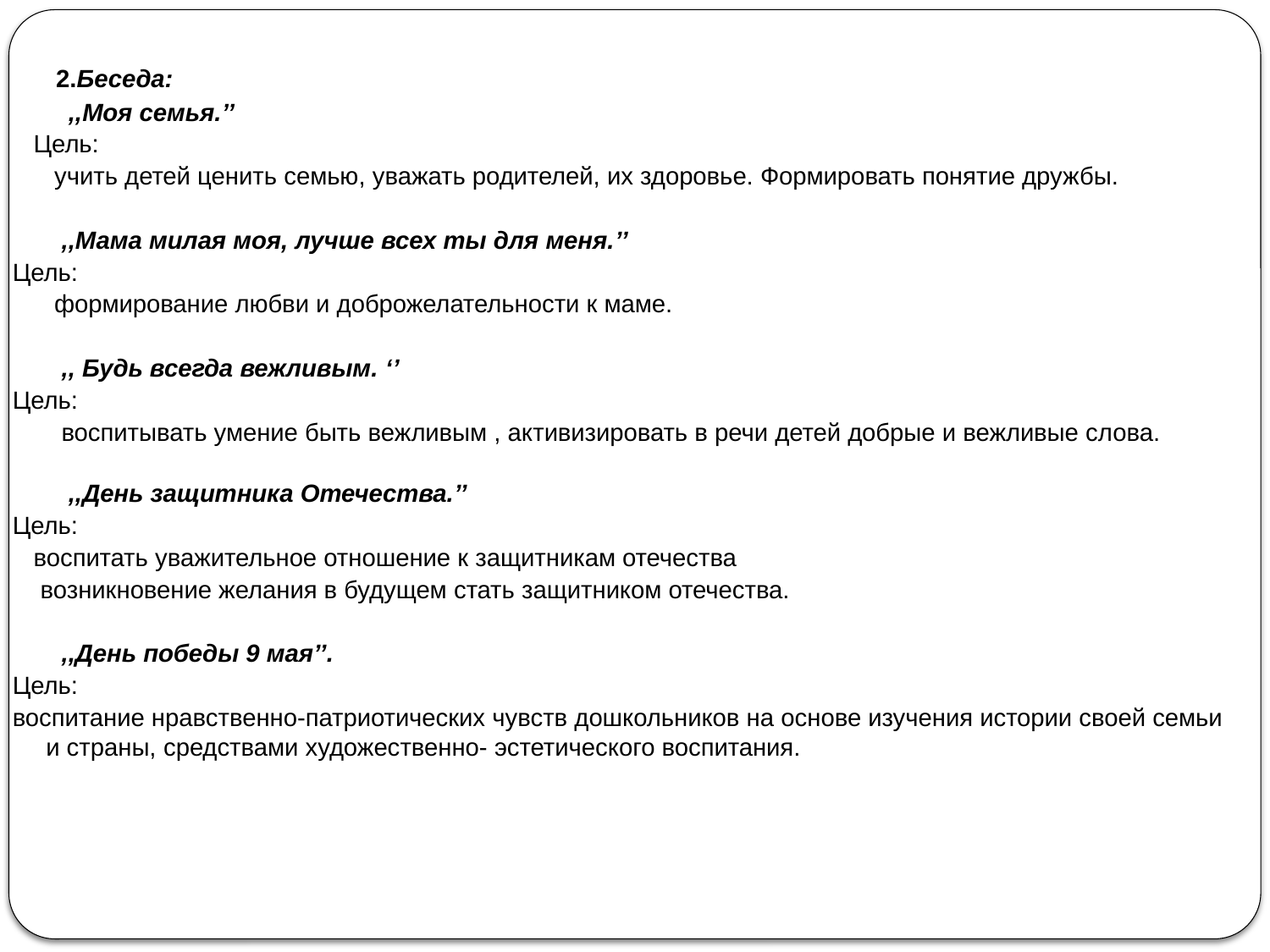

2.Беседа:
        ,,Моя семья.’’
   Цель:
      учить детей ценить семью, уважать родителей, их здоровье. Формировать понятие дружбы.

       ,,Мама милая моя, лучше всех ты для меня.’’
Цель:
      формирование любви и доброжелательности к маме.

       ,, Будь всегда вежливым. ‘’
Цель:
       воспитывать умение быть вежливым , активизировать в речи детей добрые и вежливые слова.
        ,,День защитника Отечества.’’
Цель:
   воспитать уважительное отношение к защитникам отечества
    возникновение желания в будущем стать защитником отечества.

       ,,День победы 9 мая’’.
Цель:
воспитание нравственно-патриотических чувств дошкольников на основе изучения истории своей семьи и страны, средствами художественно- эстетического воспитания.